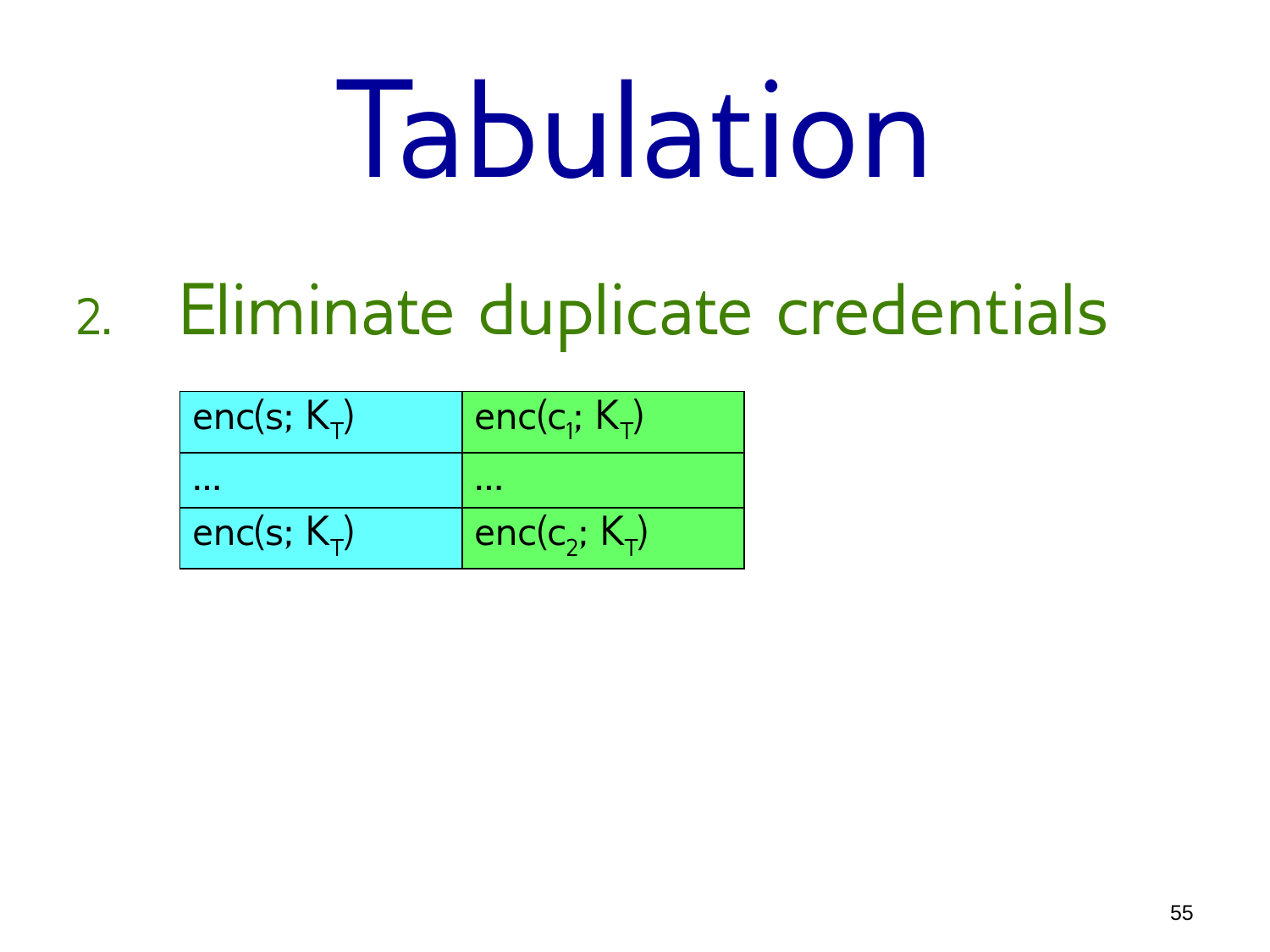

# Tabulation
Eliminate duplicate credentials

| enc(s; KT) | enc(c1; KT) |
| --- | --- |
| … | … |
| enc(s; KT) | enc(c2; KT) |
55